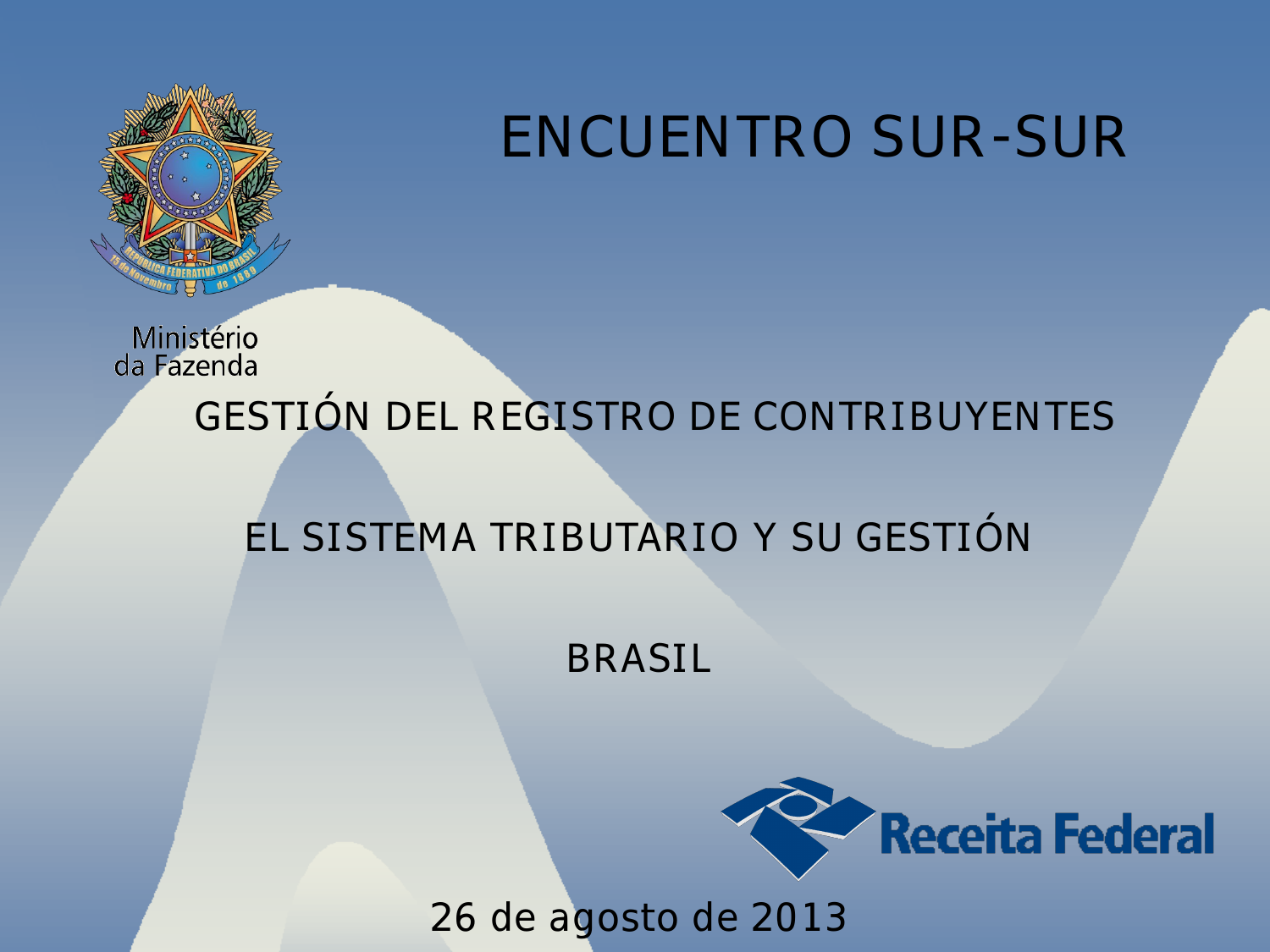

ENCUENTRO SUR-SUR

GESTIÓN DEL REGISTRO DE
CONTRIBUYENTES
EL
SISTEMA
TRIBUTARIO
Y
SU
GESTIÓN
BRASIL

26
de agosto de
2013